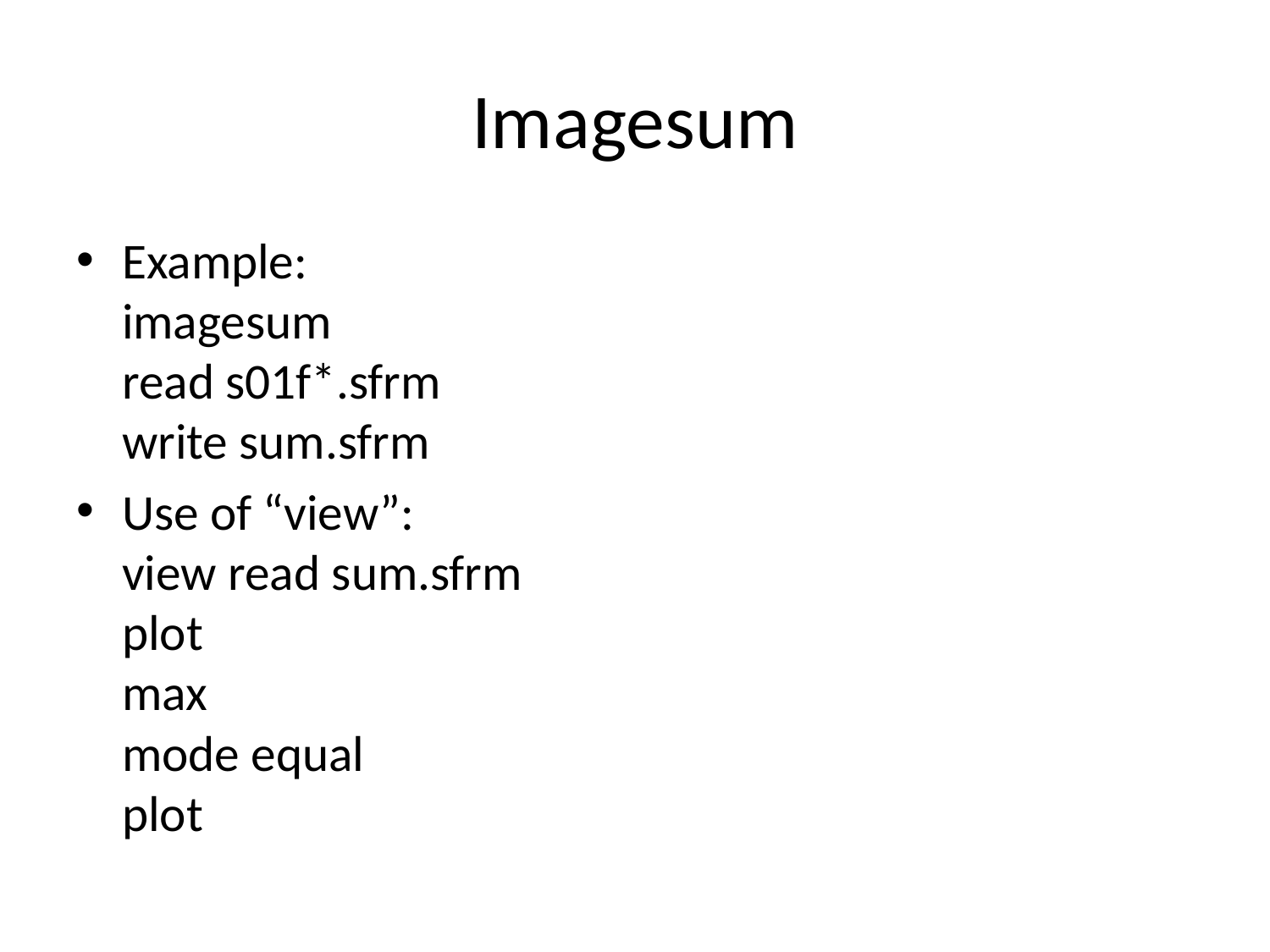

# Imagesum
Example:
imagesum
read s01f*.sfrm
write sum.sfrm
Use of “view”:
view read sum.sfrm
plot
max
mode equal
plot